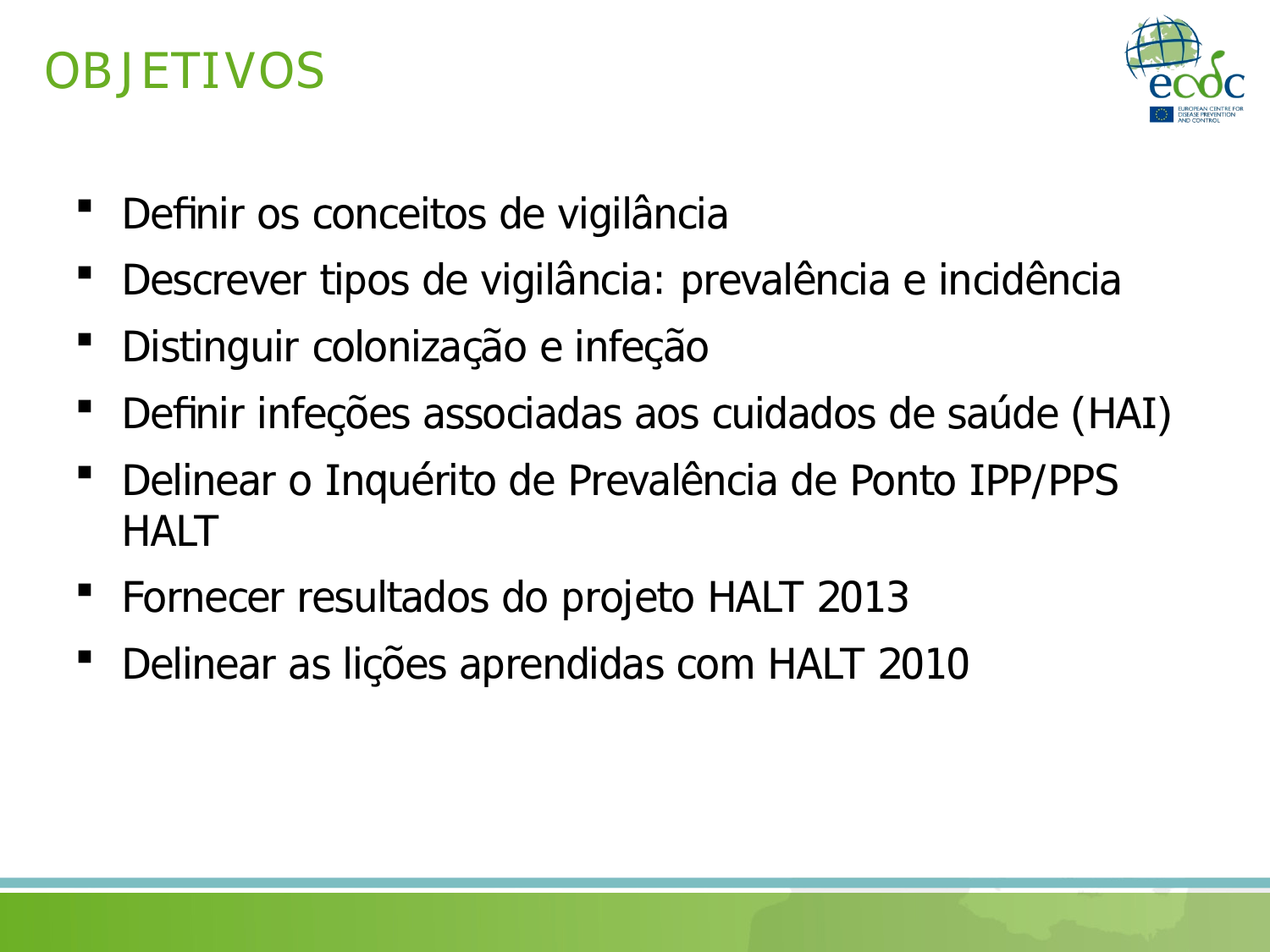

# OBJETIVOS
Definir os conceitos de vigilância
Descrever tipos de vigilância: prevalência e incidência
Distinguir colonização e infeção
Definir infeções associadas aos cuidados de saúde (HAI)
Delinear o Inquérito de Prevalência de Ponto IPP/PPS HALT
Fornecer resultados do projeto HALT 2013
Delinear as lições aprendidas com HALT 2010